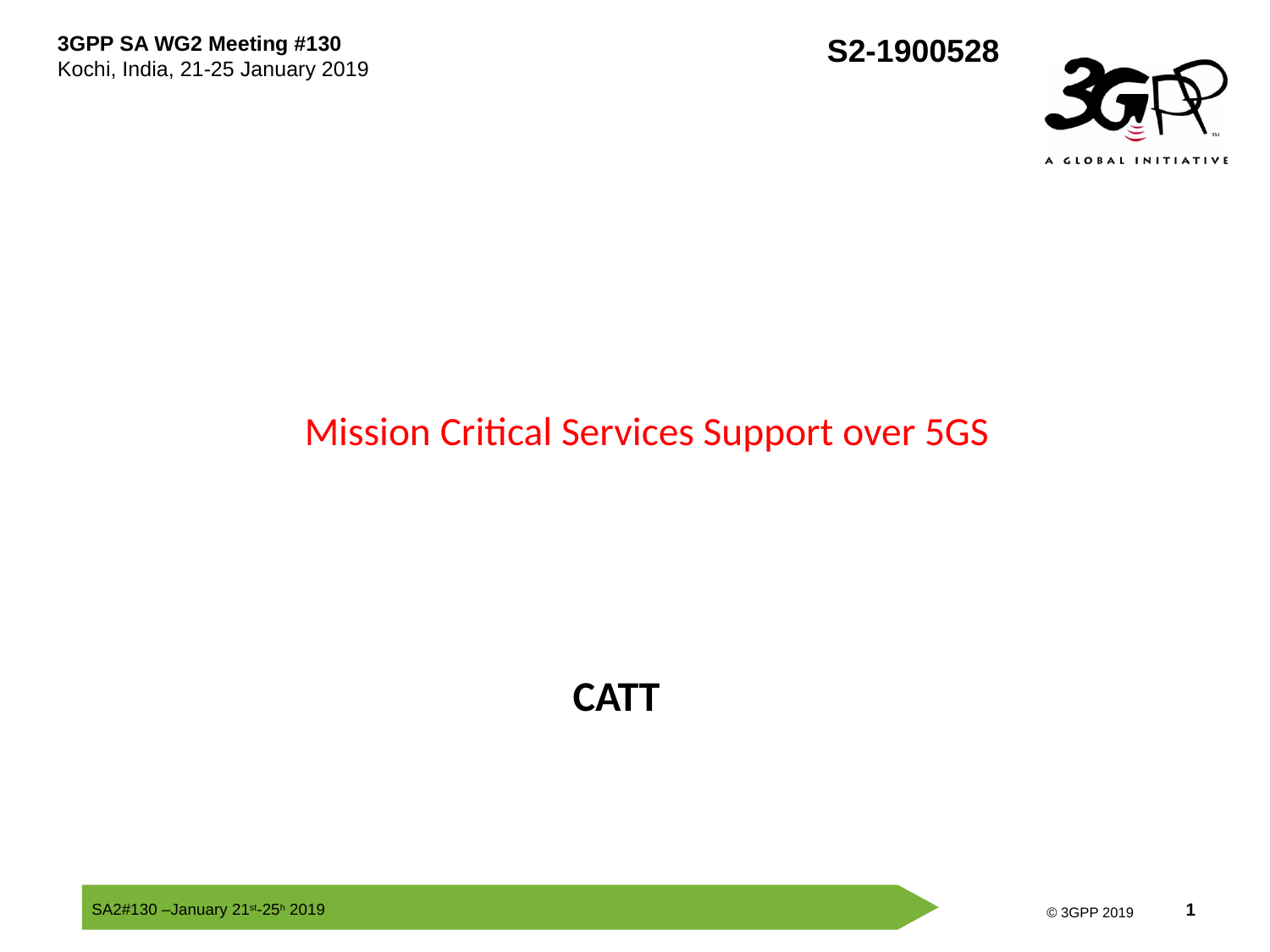

# Mission Critical Services Support over 5GS

CATT